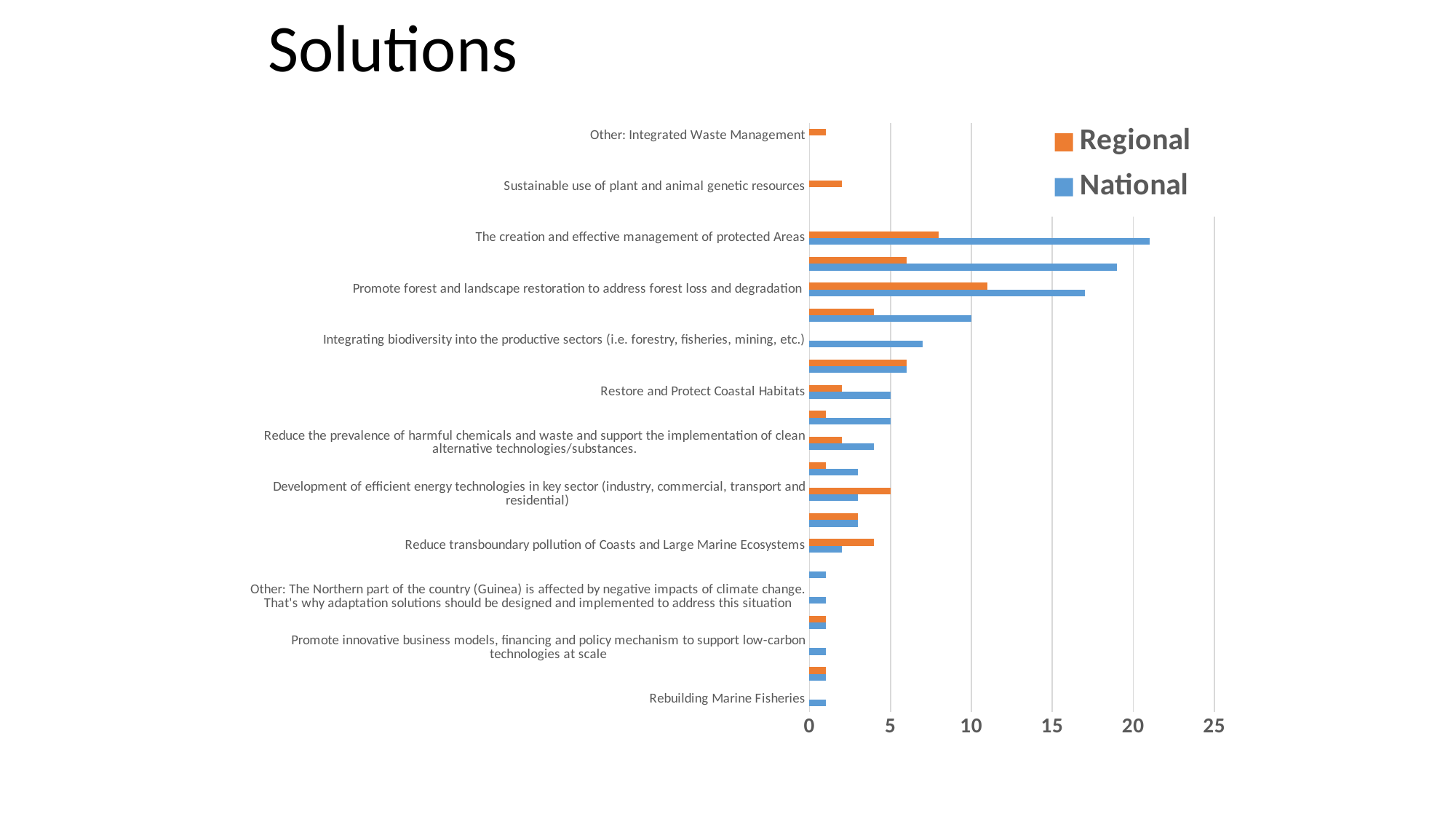

# Solutions

### Chart

| Category | National  | Regional |
|---|---|---|
| Rebuilding Marine Fisheries | 1.0 | None |
| Promote integrated low-carbon urban systems | 1.0 | 1.0 |
| Promote innovative business models, financing and policy mechanism to support low-carbon technologies at scale | 1.0 | None |
| Other: Mangrove management is a national and regional concern that the GEF should still support. | 1.0 | 1.0 |
| Other: The Northern part of the country (Guinea) is affected by negative impacts of climate change. That's why adaptation solutions should be designed and implemented to address this situation | 1.0 | None |
| The country hosts an important population of chimps that deserves to  be protected (Guinea). | 1.0 | None |
| Reduce transboundary pollution of Coasts and Large Marine Ecosystems | 2.0 | 4.0 |
| Develop the enabling conditions, tools and environment for the sound management of harmful chemicals and wastes | 3.0 | 3.0 |
| Development of efficient energy technologies in key sector (industry, commercial, transport and residential)  | 3.0 | 5.0 |
| Promote transfer and development of low-carbon technologies | 3.0 | 1.0 |
| Reduce the prevalence of harmful chemicals and waste and support the implementation of clean alternative technologies/substances. | 4.0 | 2.0 |
| Enforcement of law towards protecting threatened species  | 5.0 | 1.0 |
| Restore and Protect Coastal Habitats | 5.0 | 2.0 |
| Utilization of renewable energy  | 6.0 | 6.0 |
| Integrating biodiversity into the productive sectors (i.e. forestry, fisheries, mining, etc.) | 7.0 | None |
| Integrating Biodiversity and ecosystem services into development and finance planning (Including Natural Capital Accounting) | 10.0 | 4.0 |
| Promote forest and landscape restoration to address forest loss and degradation  | 17.0 | 11.0 |
| Climate Smart Agriculture to address degradation in agricultural and rangeland systems  | 19.0 | 6.0 |
| The creation and effective management of protected Areas | 21.0 | 8.0 |
| Prevention, control and management of Invasive Alien Species  | None | None |
| Sustainable use of plant and animal genetic resources | None | 2.0 |
| Sustainable Management of Surface & Groundwater systems (freshwater) | None | None |
| Other: Integrated Waste Management | None | 1.0 |